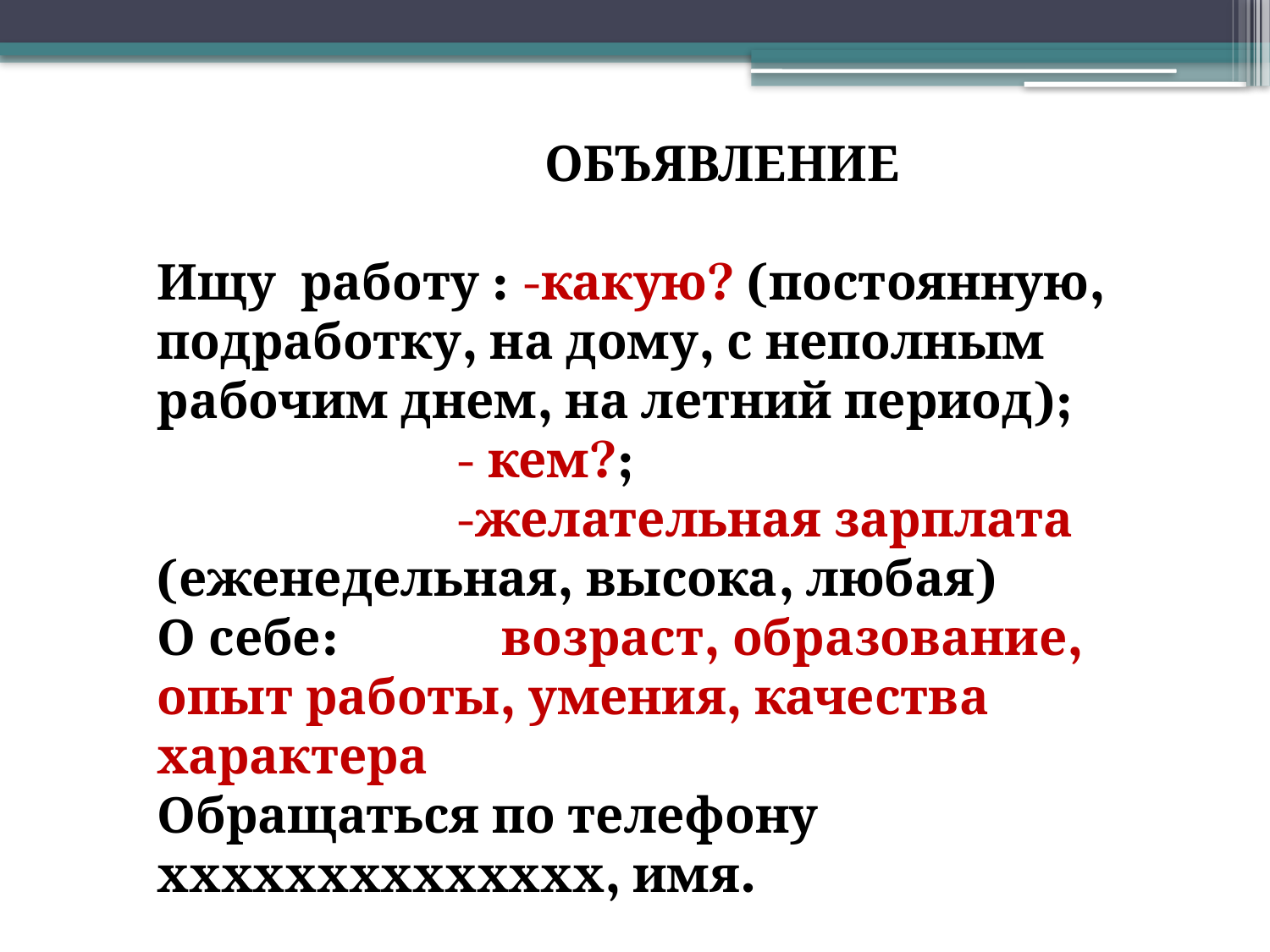

ОБЪЯВЛЕНИЕ
Ищу  работу : -какую? (постоянную, подработку, на дому, с неполным рабочим днем, на летний период);
                        - кем?;
                        -желательная зарплата (еженедельная, высока, любая)
О себе:             возраст, образование, опыт работы, умения, качества характера
Обращаться по телефону  хххххххххххххх, имя.